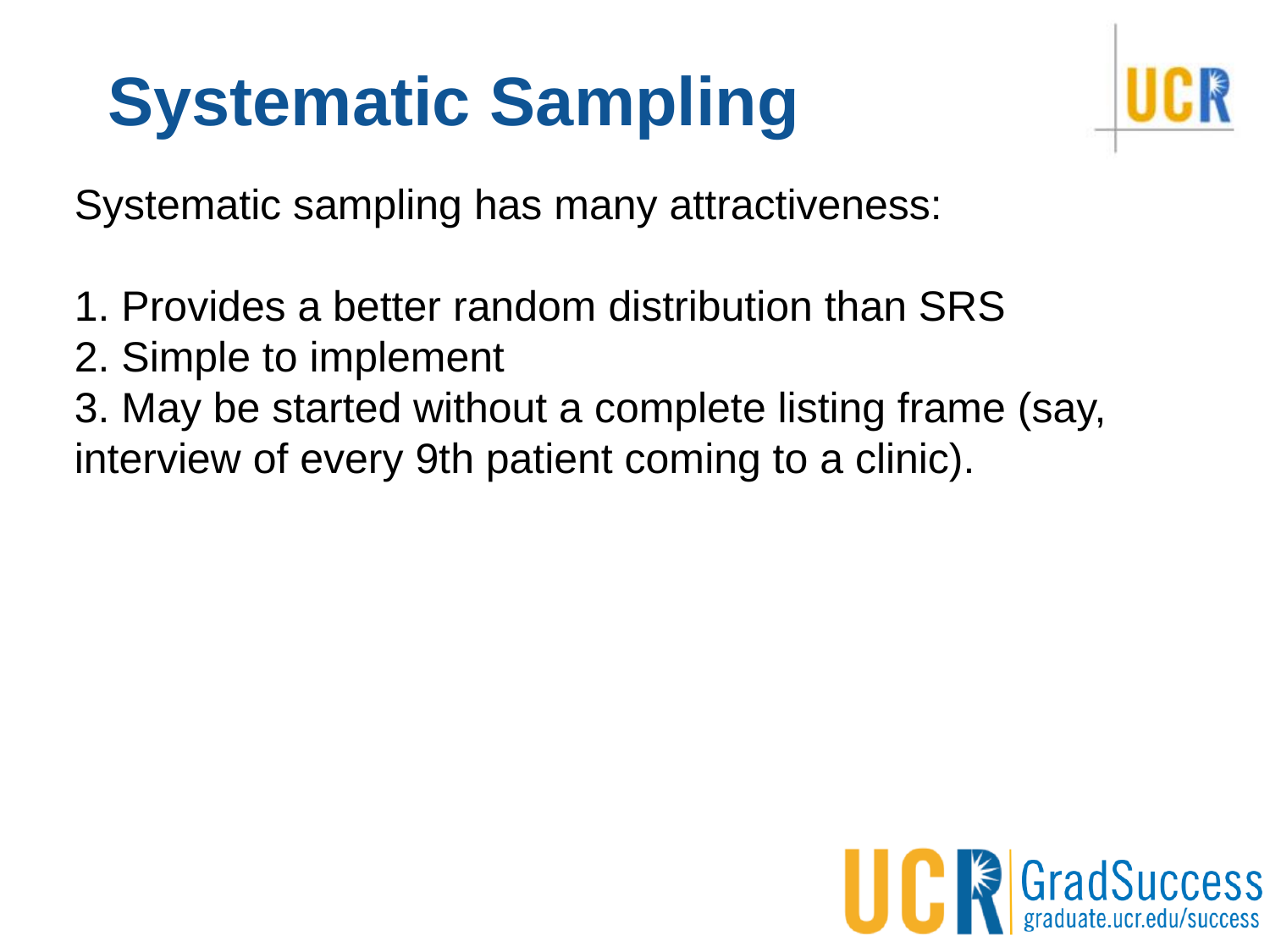

# Systematic Sampling
Systematic sampling has many attractiveness:

1. Provides a better random distribution than SRS
2. Simple to implement
3. May be started without a complete listing frame (say, interview of every 9th patient coming to a clinic).